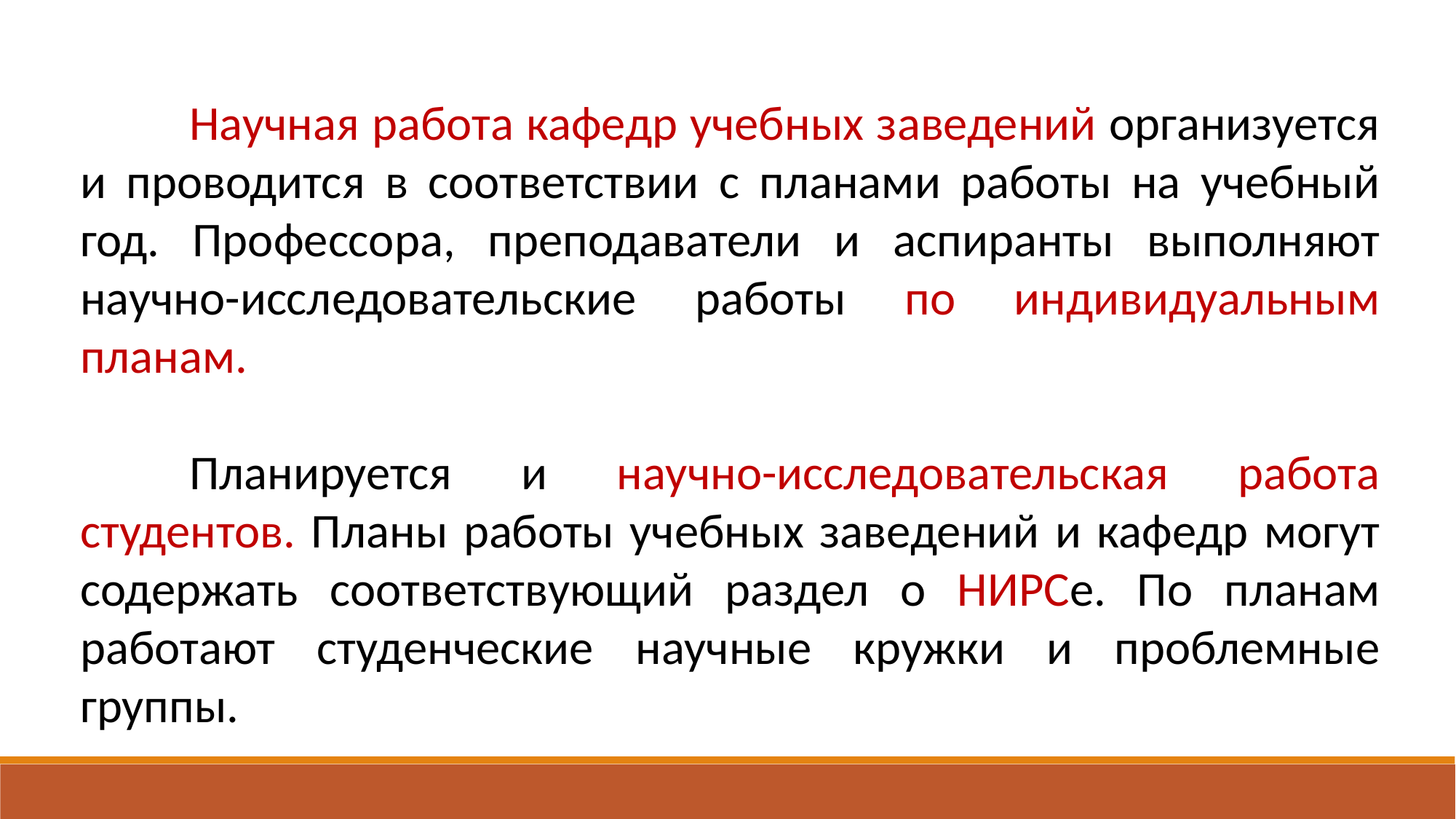

Научная работа кафедр учебных заведений организуется и проводится в соответствии с планами работы на учебный год. Профессора, преподаватели и аспиранты выполняют научно-исследовательские работы по индивидуальным планам.

	Планируется и научно-исследовательская работа студентов. Планы работы учебных заведений и кафедр могут содержать соответствующий раздел о НИРСе. По планам работают студенческие научные кружки и проблемные группы.